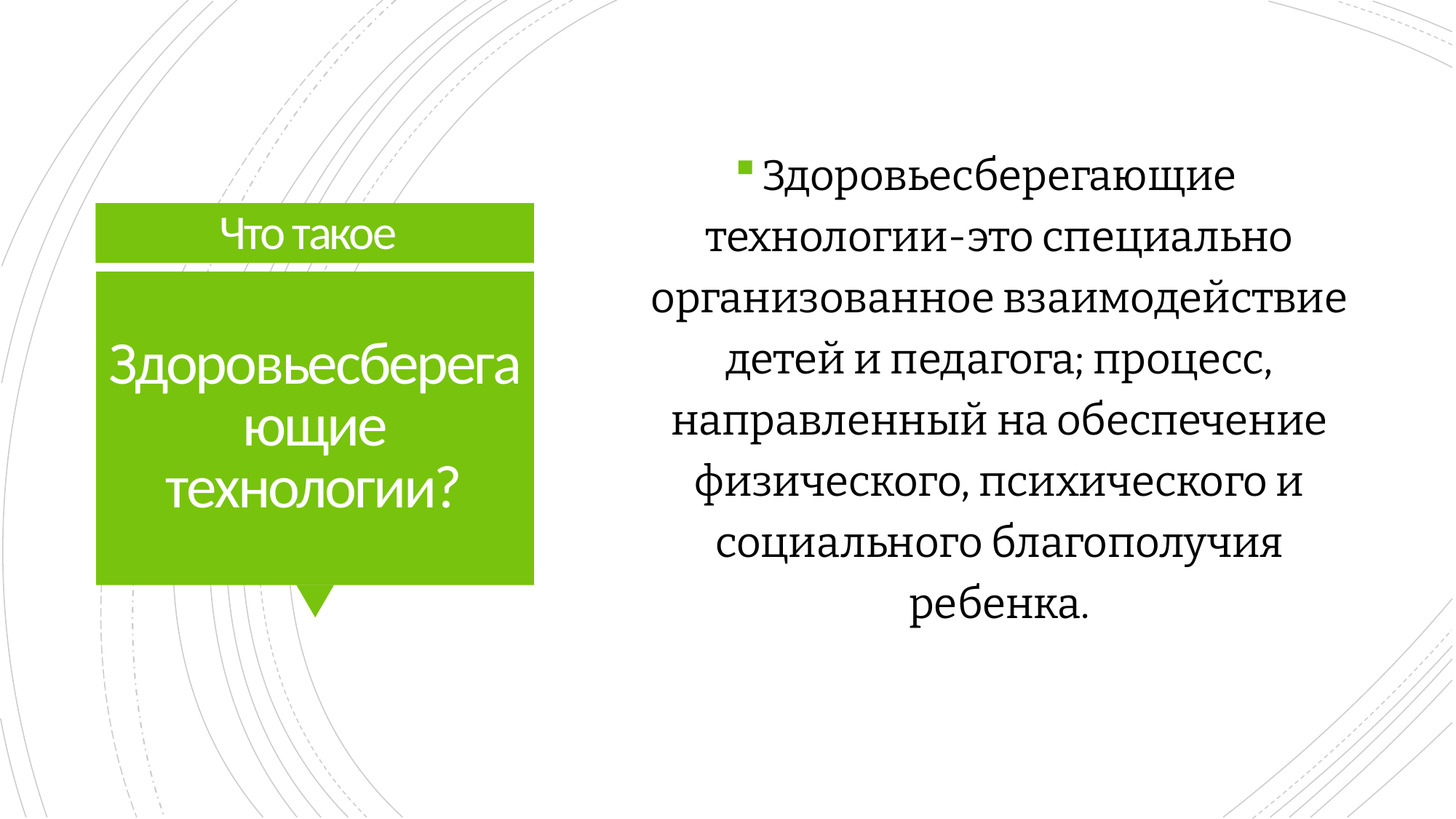

Здоровьесберегающие технологии-это специально организованное взаимодействие детей и педагога; процесс, направленный на обеспечение физического, психического и социального благополучия ребенка.

Что такое
# Здоровьесберегающие технологии?